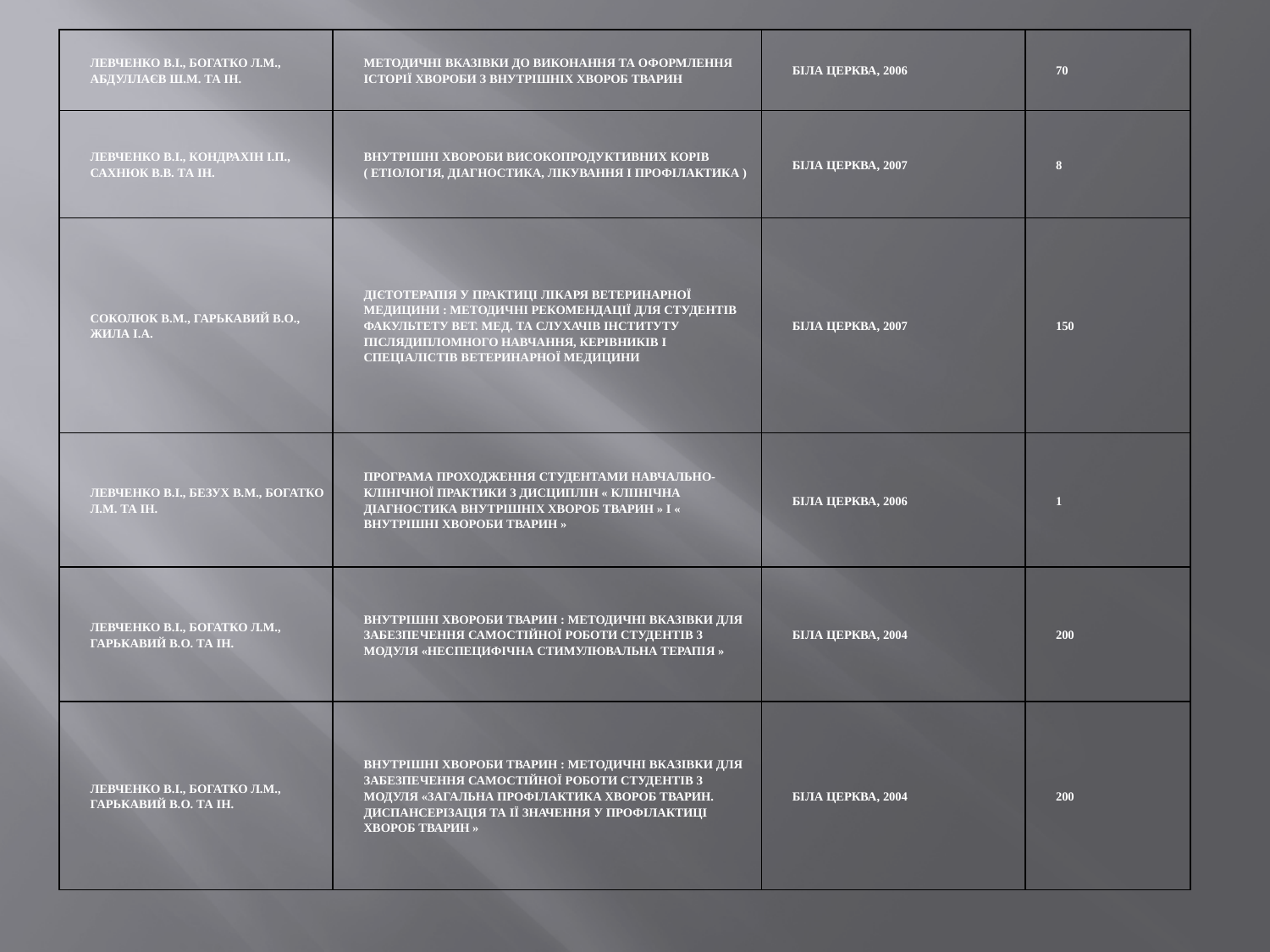

| Левченко В.І., Богатко Л.М., Абдуллаєв Ш.М. та ін. | Методичні вказівки до виконання та оформлення історії хвороби з внутрішніх хвороб тварин | Біла церква, 2006 | 70 |
| --- | --- | --- | --- |
| Левченко В.І., Кондрахін І.П., Сахнюк В.В. та ін. | Внутрішні хвороби високопродуктивних корів ( етіологія, діагностика, лікування і профілактика ) | Біла Церква, 2007 | 8 |
| Соколюк в.М., Гарькавий В.О., Жила І.А. | Дієтотерапія у практиці лікаря ветеринарної медицини : методичні рекомендації для студентів факультету вет. мед. та слухачів інституту післядипломного навчання, керівників і спеціалістів ветеринарної медицини | Біла Церква, 2007 | 150 |
| Левченко В.І., Безух В.М., Богатко Л.М. та ін. | Програма проходження студентами навчально-клінічної практики з дисциплін « кліінічна діагностика внутрішніх хвороб тварин » і « Внутрішні хвороби тварин » | біла церква, 2006 | 1 |
| левченко В.І., богатко л.м., гарькавий в.о. та ін. | внутрішні хвороби тварин : методичні вказівки для забезпечення самостійної роботи студентів з модуля «неспецифічна стимулювальна терапія » | біла церква, 2004 | 200 |
| Левченко в.І., Богатко Л.М., Гарькавий В.О. та ін. | внутрішні хвороби тварин : методичні вказівки для забезпечення самостійної роботи студентів з модуля «загальна профілактика хвороб тварин. диспансерізація та ії значення у профілактиці хвороб тварин » | біла церква, 2004 | 200 |